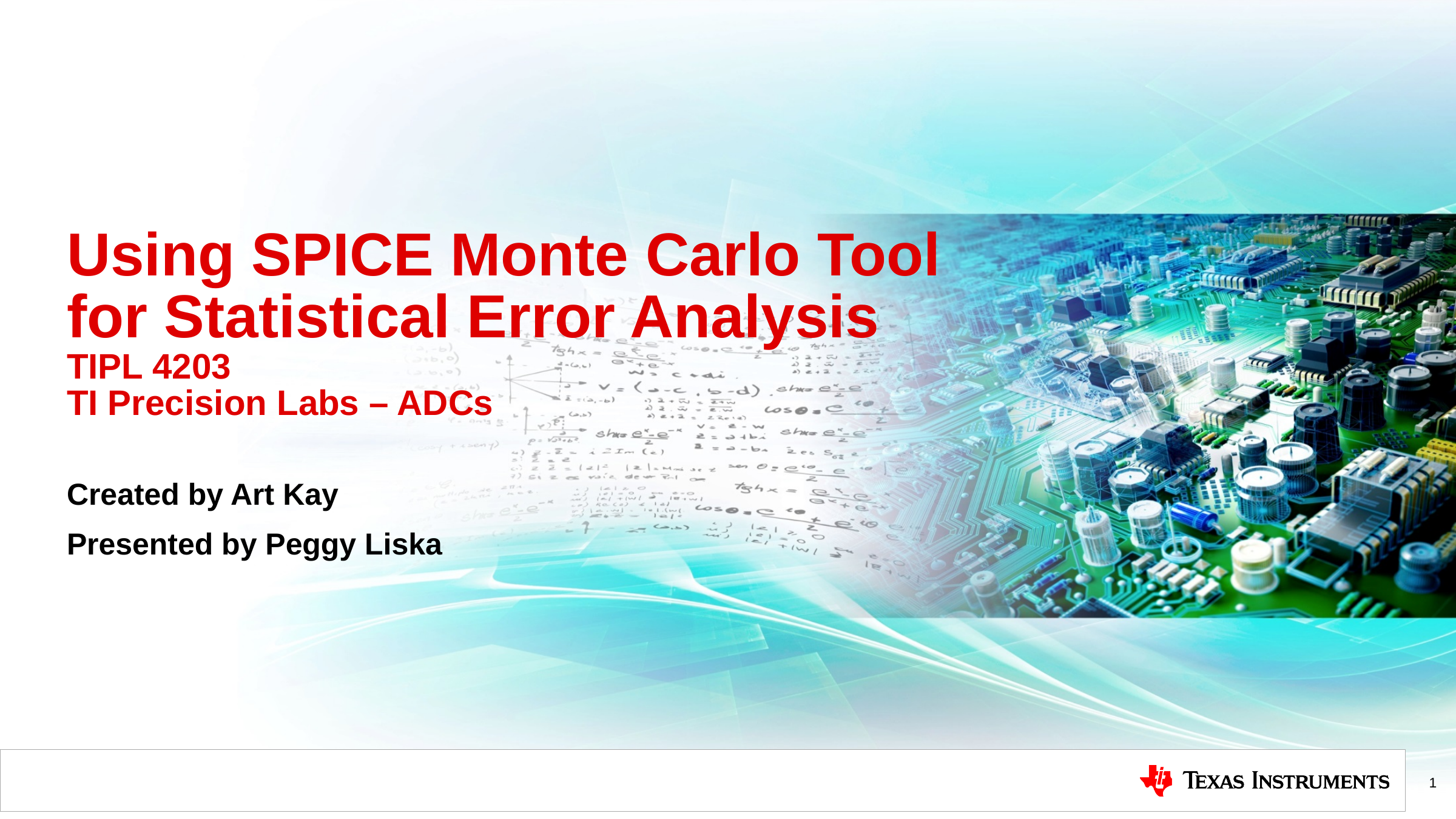

# Using SPICE Monte Carlo Tool for Statistical Error Analysis TIPL 4203 TI Precision Labs – ADCs
Created by Art Kay
Presented by Peggy Liska
1